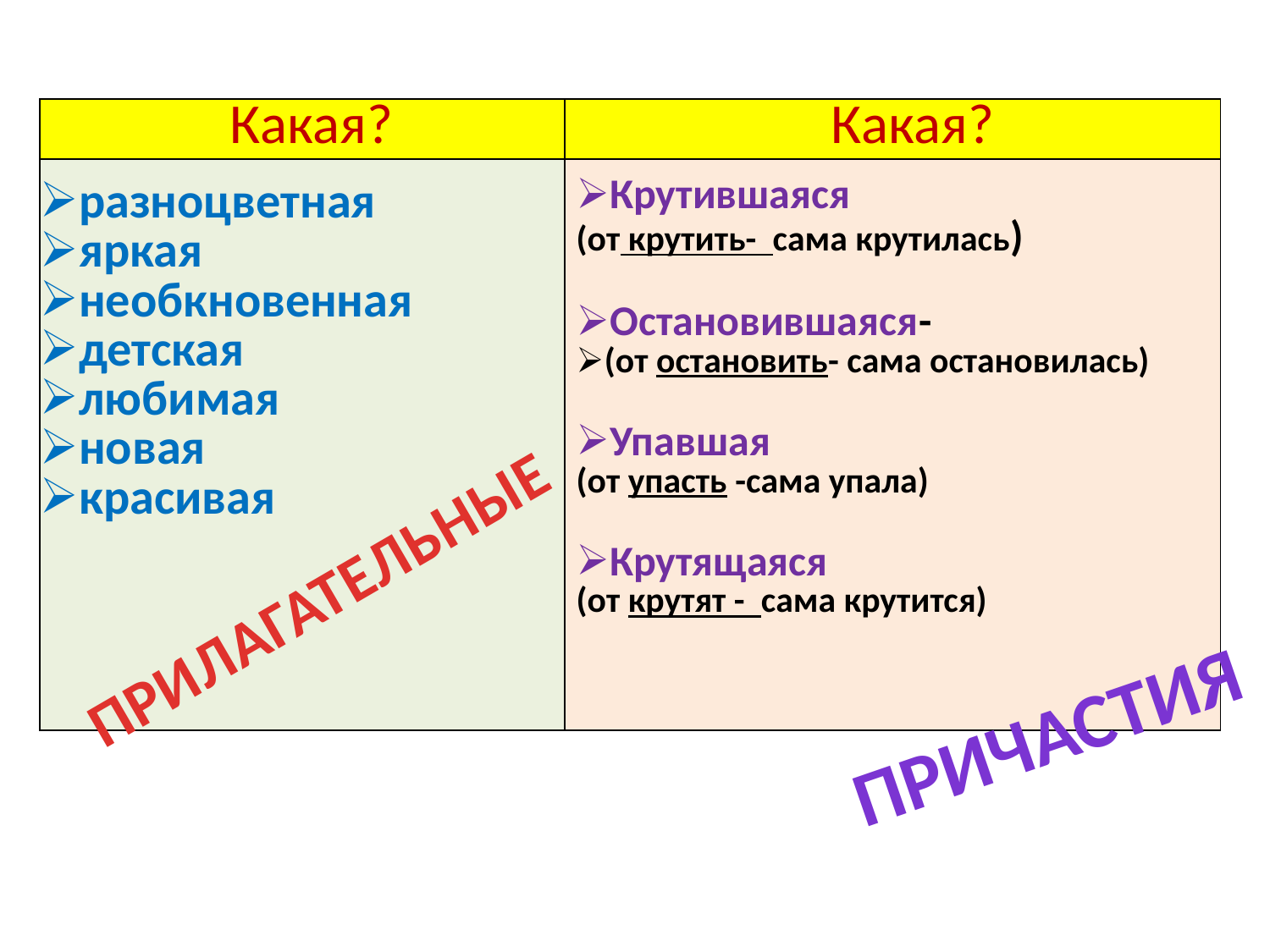

| Какая? | Какая? |
| --- | --- |
| разноцветная яркая необкновенная детская любимая новая красивая | Крутившаяся (от крутить- сама крутилась) Остановившаяся- (от остановить- сама остановилась) Упавшая (от упасть -сама упала) Крутящаяся (от крутят - сама крутится) |
ПРИЛАГАТЕЛЬНЫЕ
 ПРИЧАСТИЯ